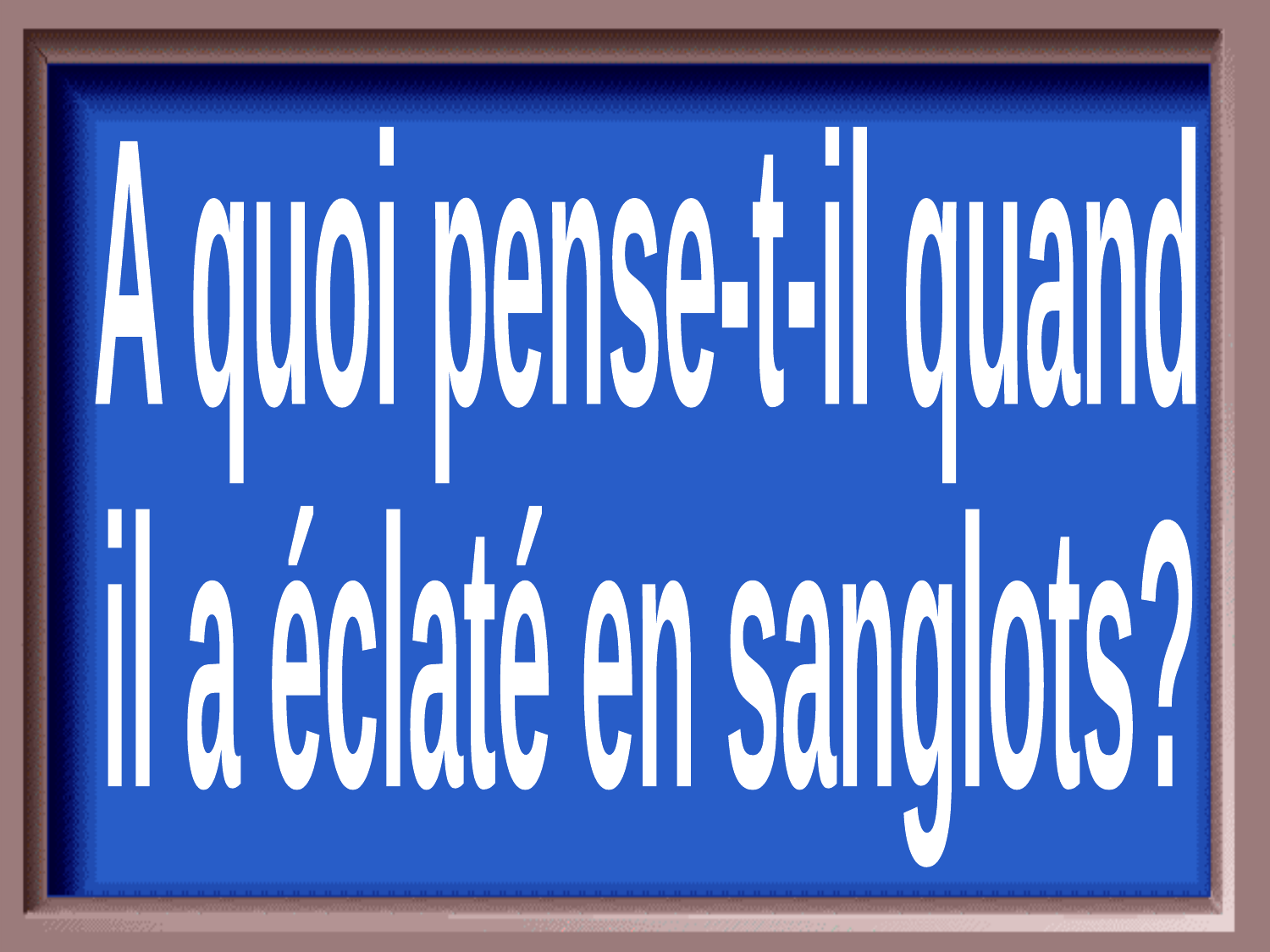

A quoi pense-t-il quand
il a éclaté en sanglots?